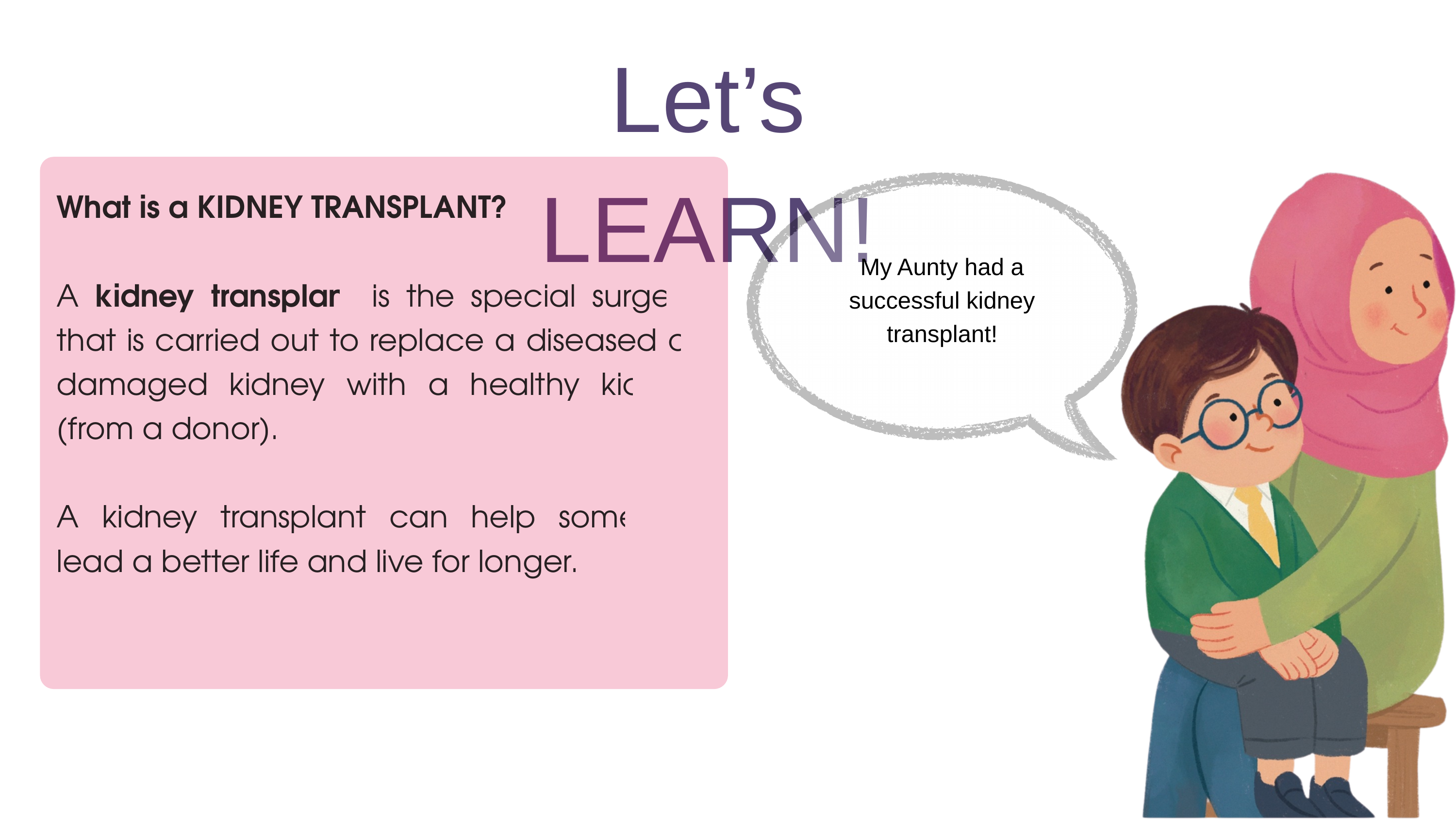

Let’s LEARN!

What is a KIDNEY TRANSPLANT?

A kidney transplant is the special surgery that is carried out to replace a diseased or damaged kidney with a healthy kidney (from a donor).

A kidney transplant can help someone lead a better life and live for longer.

My Aunty had a successful kidney transplant!